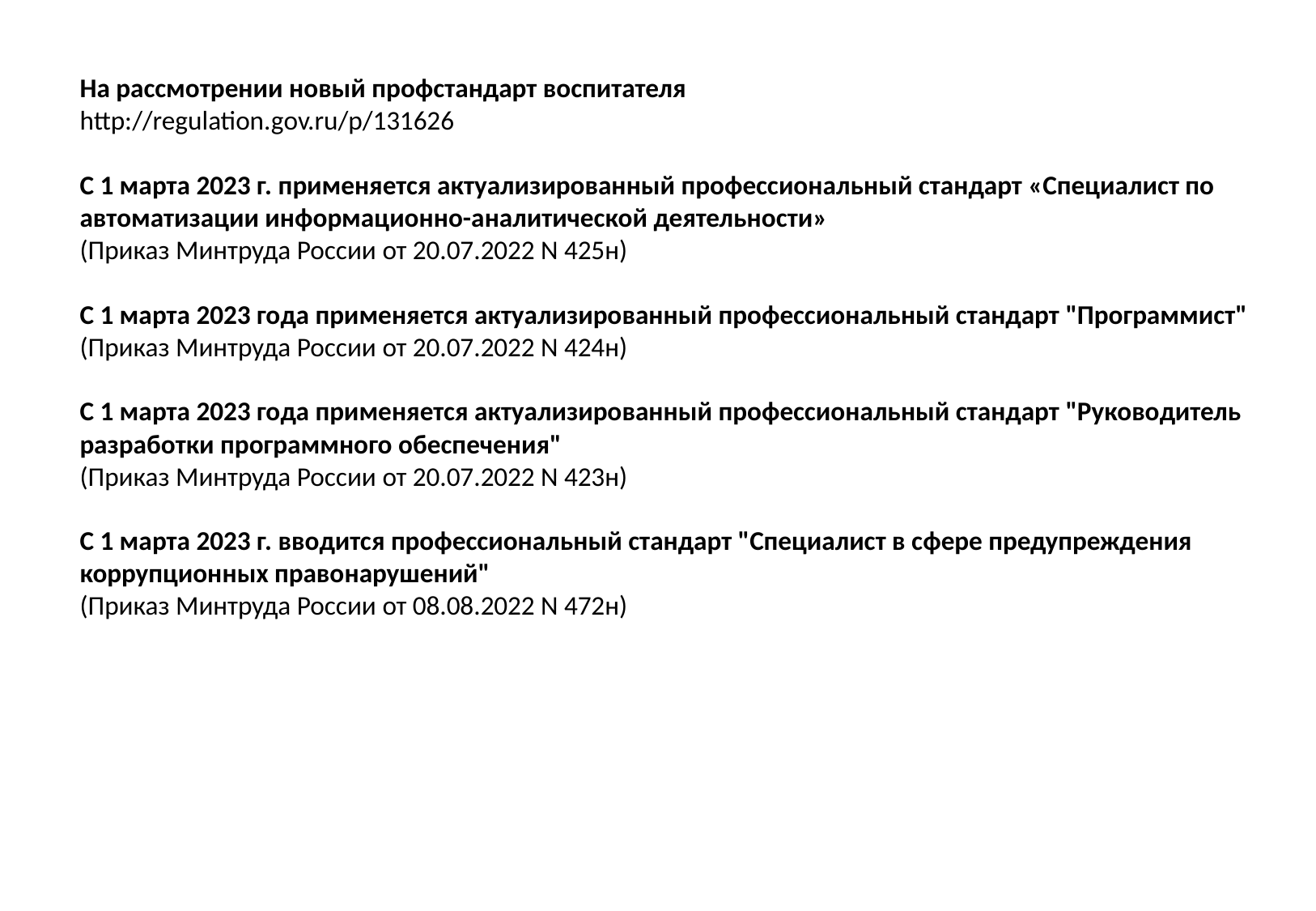

На рассмотрении новый профстандарт воспитателя
http://regulation.gov.ru/p/131626

С 1 марта 2023 г. применяется актуализированный профессиональный стандарт «Специалист по автоматизации информационно-аналитической деятельности»
(Приказ Минтруда России от 20.07.2022 N 425н)

С 1 марта 2023 года применяется актуализированный профессиональный стандарт "Программист"
(Приказ Минтруда России от 20.07.2022 N 424н)

С 1 марта 2023 года применяется актуализированный профессиональный стандарт "Руководитель разработки программного обеспечения"
(Приказ Минтруда России от 20.07.2022 N 423н)

С 1 марта 2023 г. вводится профессиональный стандарт "Специалист в сфере предупреждения коррупционных правонарушений"
(Приказ Минтруда России от 08.08.2022 N 472н)